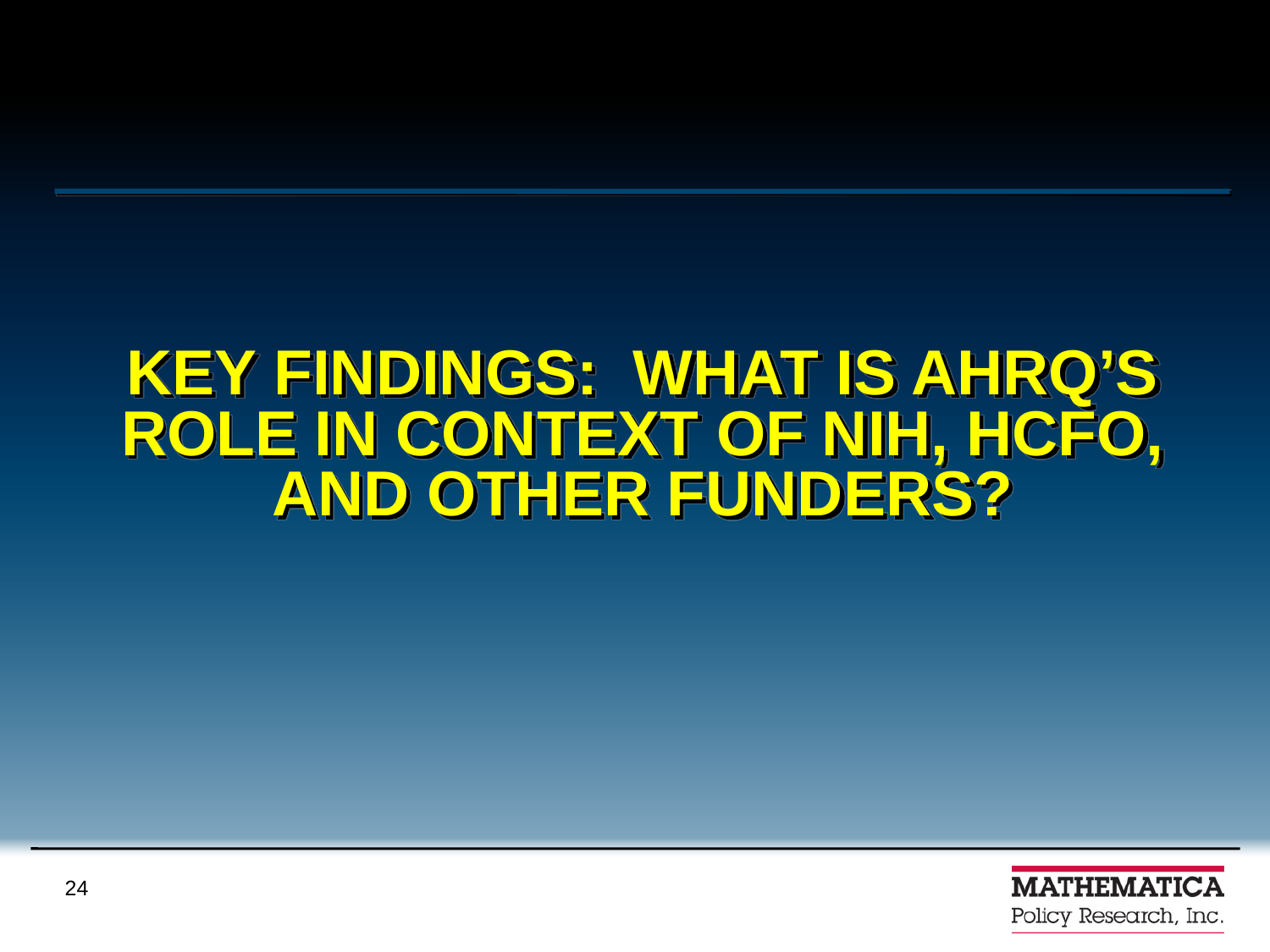

KEY FINDINGS:  WHAT IS AHRQ’S ROLE IN CONTEXT OF NIH, HCFO, AND OTHER FUNDERS?